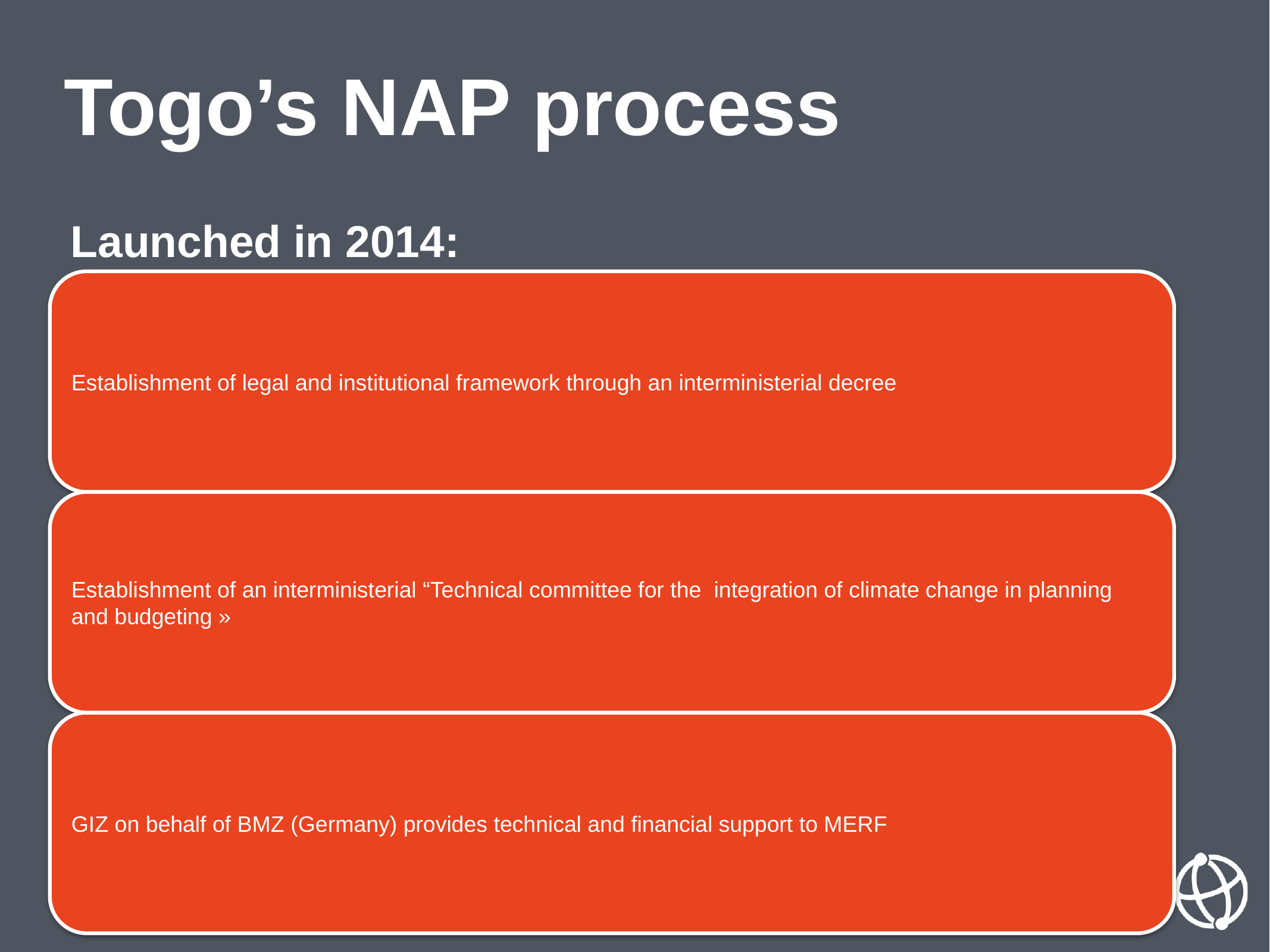

Togo’s NAP process
Launched in 2014:
Establishment of legal and institutional framework through an interministerial decree
Establishment of an interministerial “Technical committee for the  integration of climate change in planning and budgeting »
GIZ on behalf of BMZ (Germany) provides technical and financial support to MERF